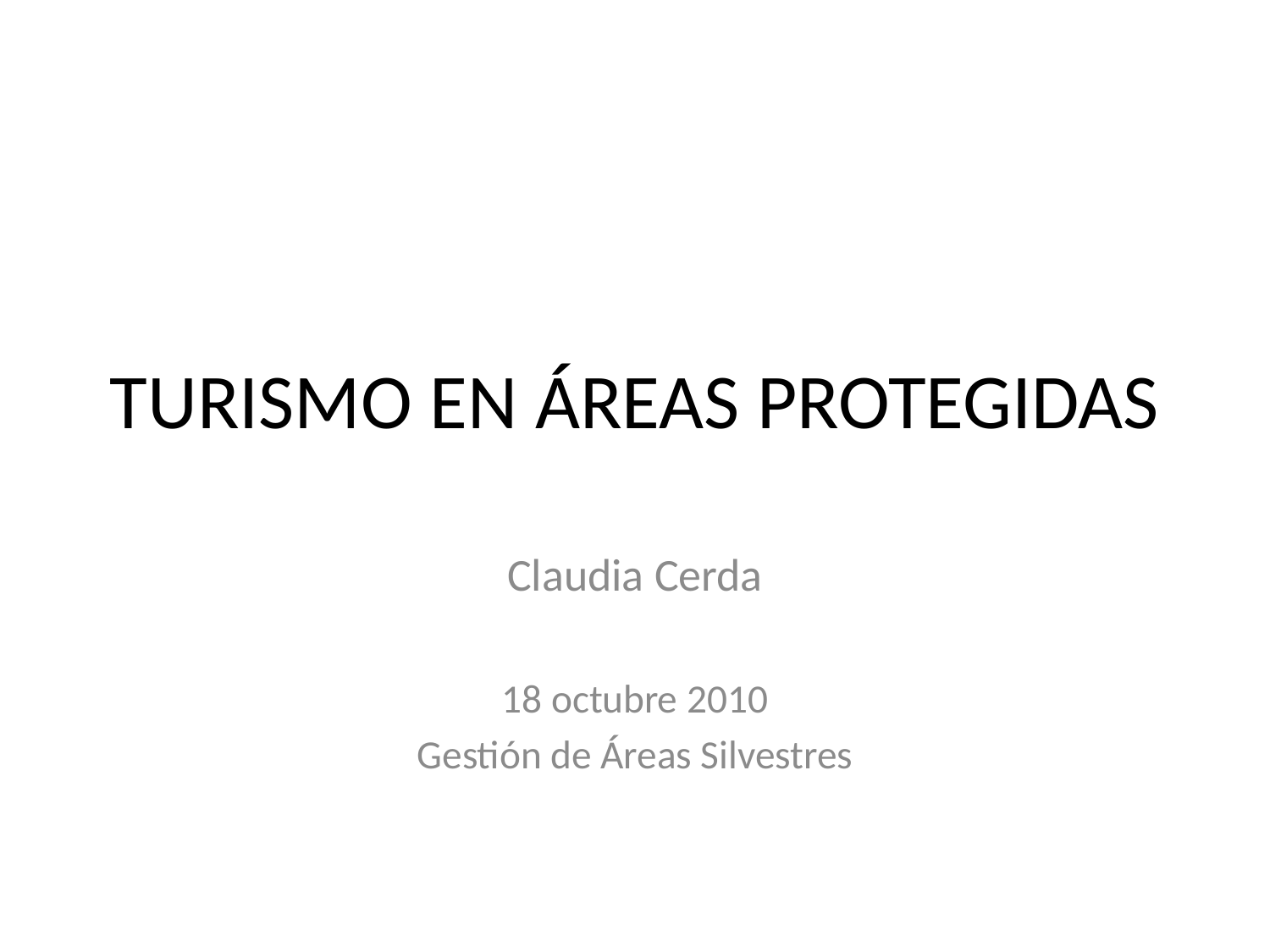

# TURISMO EN ÁREAS PROTEGIDAS
Claudia Cerda

18 octubre 2010
Gestión de Áreas Silvestres